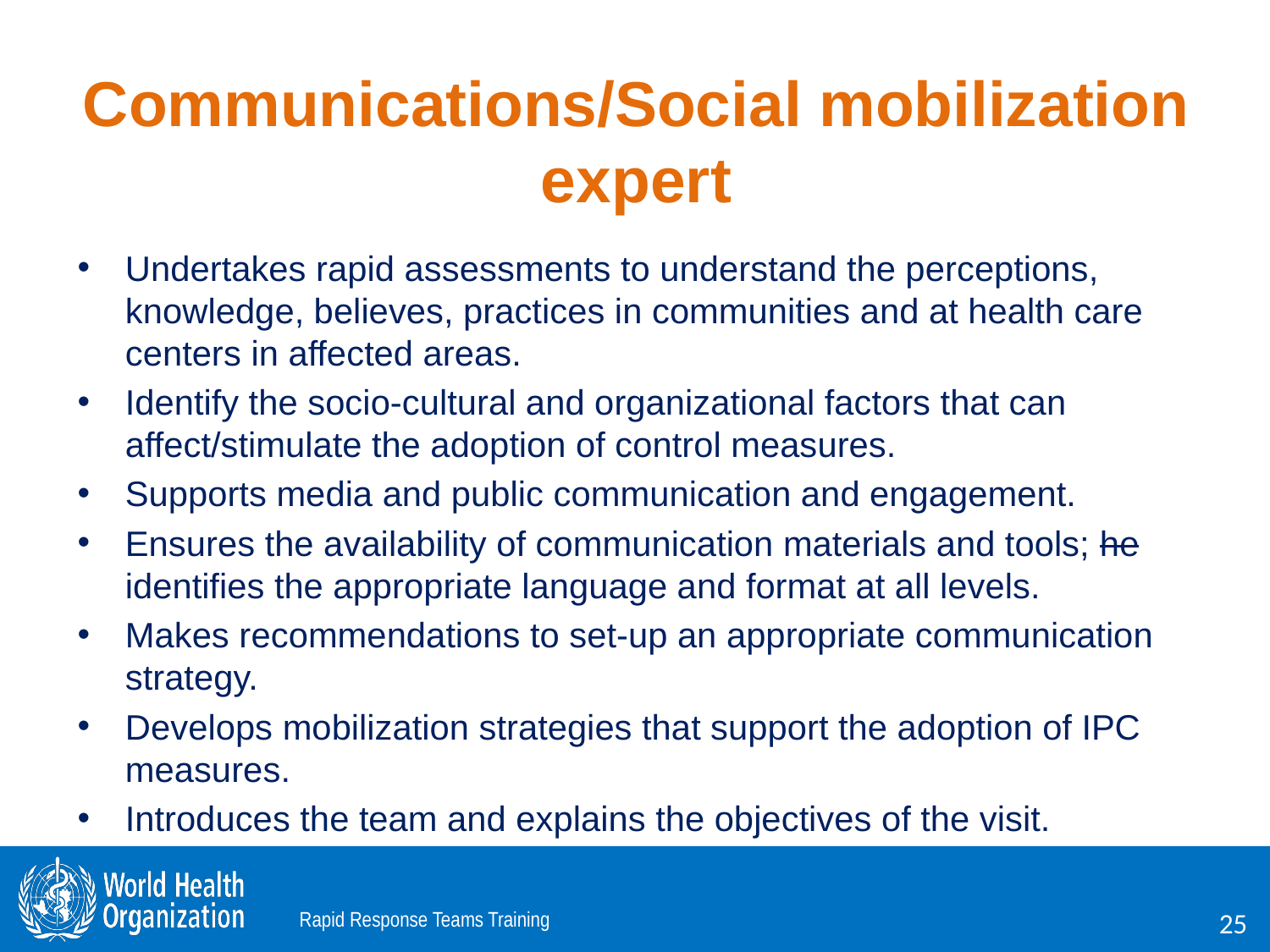

Communications/Social mobilization expert
Undertakes rapid assessments to understand the perceptions, knowledge, believes, practices in communities and at health care centers in affected areas.
Identify the socio-cultural and organizational factors that can affect/stimulate the adoption of control measures.
Supports media and public communication and engagement.
Ensures the availability of communication materials and tools; he identifies the appropriate language and format at all levels.
Makes recommendations to set-up an appropriate communication strategy.
Develops mobilization strategies that support the adoption of IPC measures.
Introduces the team and explains the objectives of the visit.